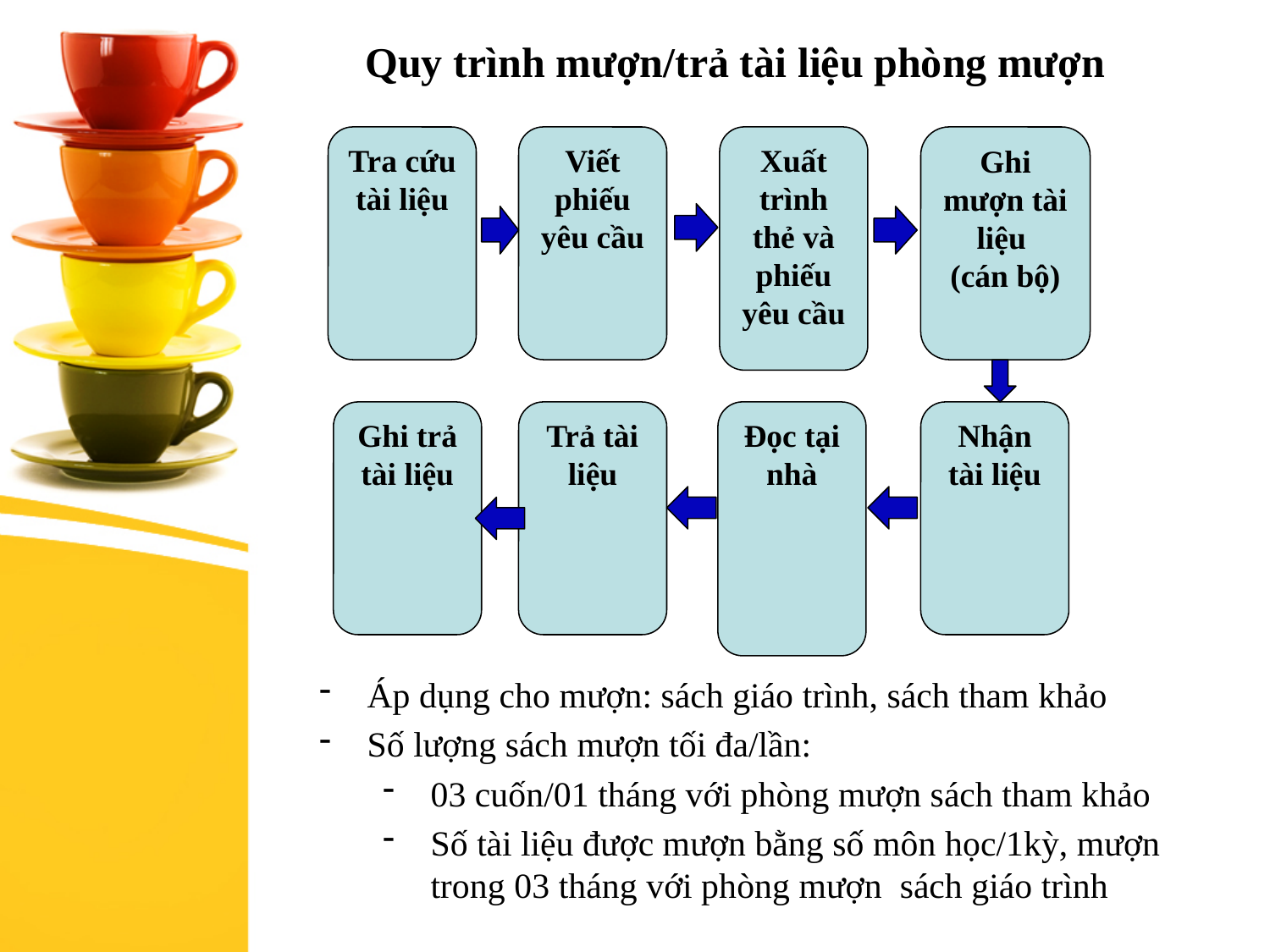

Quy trình mượn/trả tài liệu phòng mượn
Tra cứu tài liệu
Viết phiếu yêu cầu
Xuất trình thẻ và phiếu yêu cầu
Ghi mượn tài liệu
(cán bộ)

Ghi trả tài liệu
Trả tài liệu
Đọc tại nhà
Nhận tài liệu

Áp dụng cho mượn: sách giáo trình, sách tham khảo
Số lượng sách mượn tối đa/lần:
03 cuốn/01 tháng với phòng mượn sách tham khảo
Số tài liệu được mượn bằng số môn học/1kỳ, mượn trong 03 tháng với phòng mượn  sách giáo trình